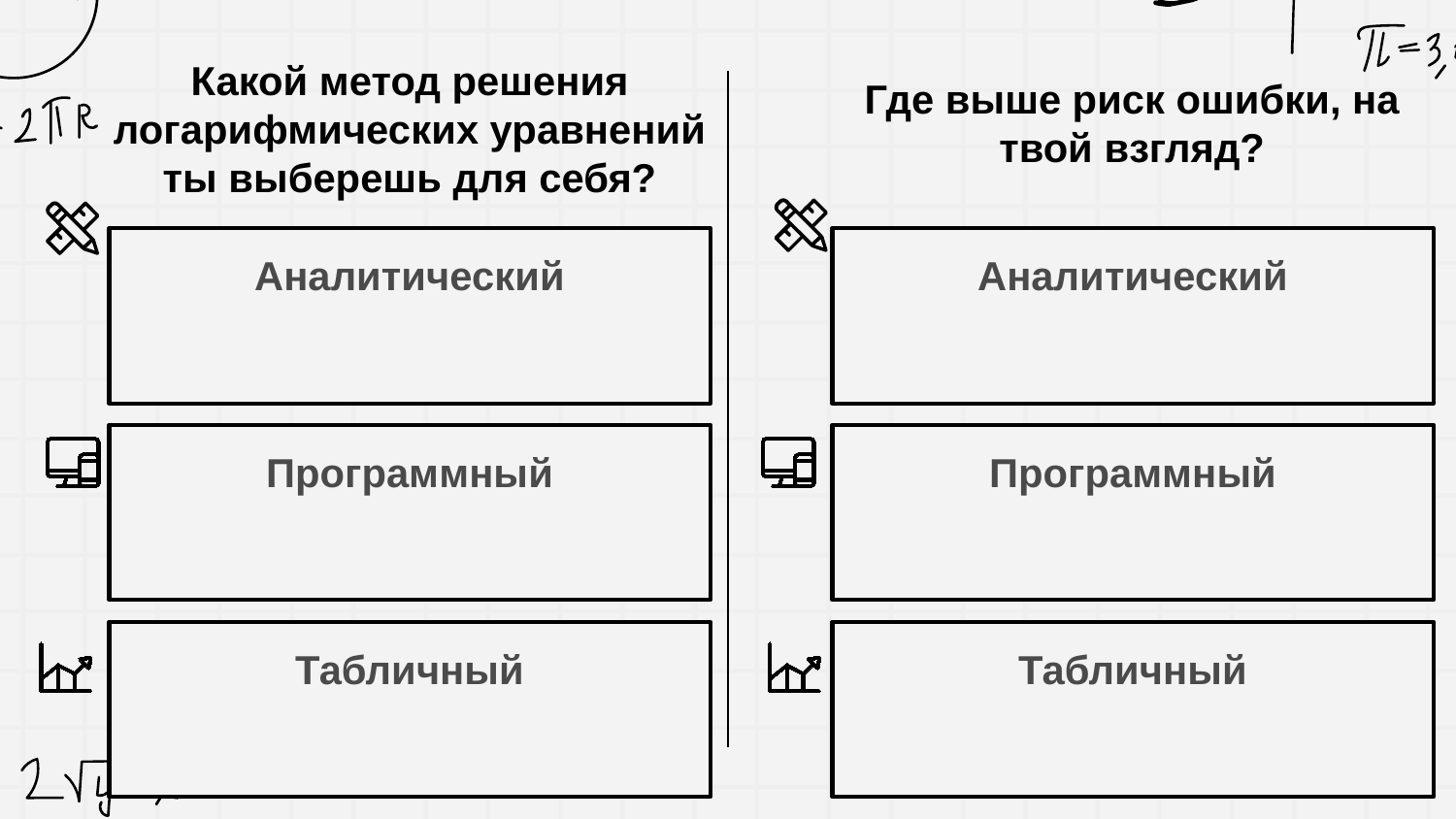

# Какой метод решения логарифмических уравнений ты выберешь для себя?
Где выше риск ошибки, на твой взгляд?

Аналитический
Аналитический
Программный
Программный

Табличный
Табличный